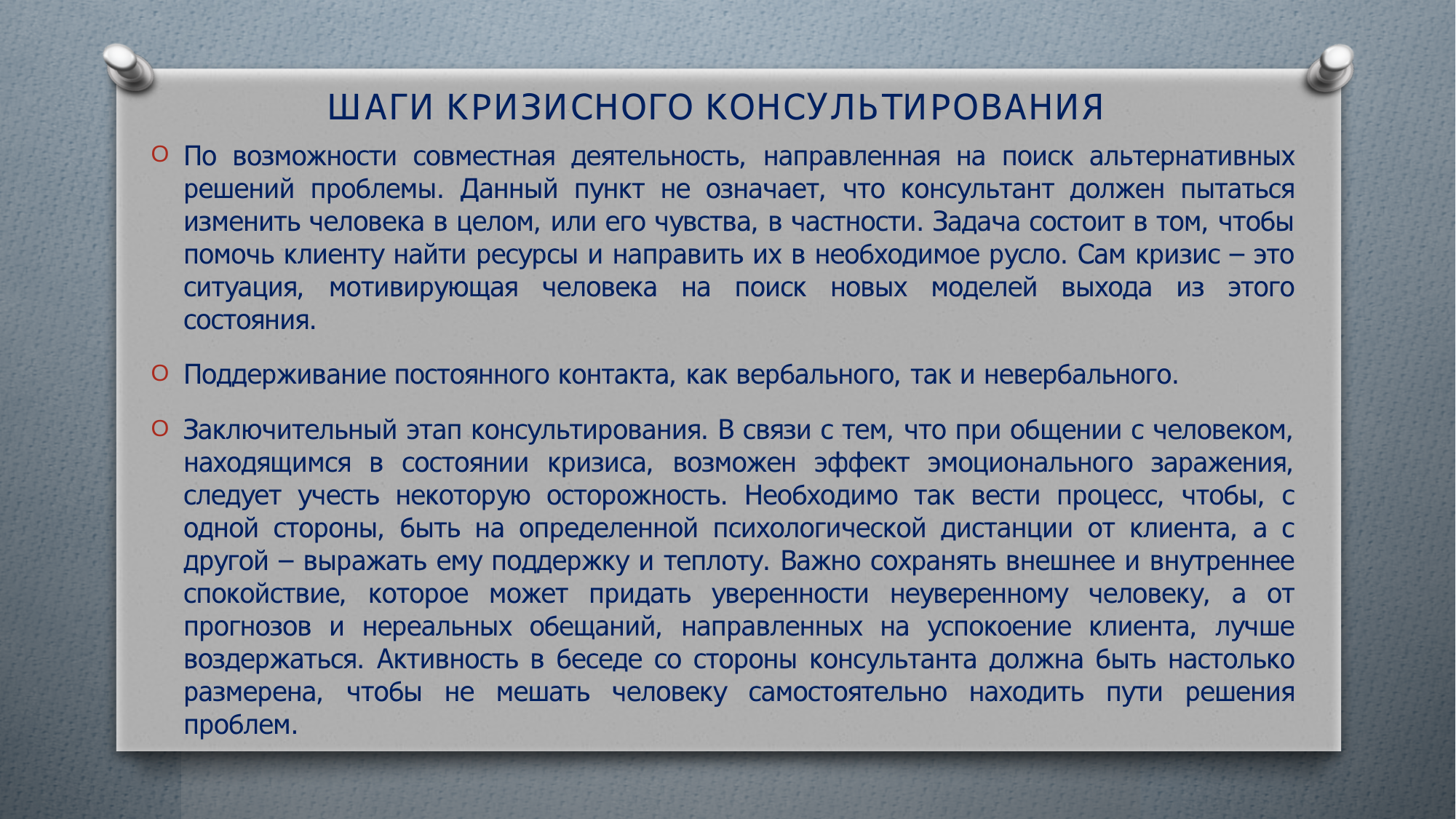

# ШАГИ КРИЗИСНОГО КОНСУЛЬТИРОВАНИЯ
По возможности совместная деятельность, направленная на поиск альтернативных решений проблемы. Данный пункт не означает, что консультант должен пытаться изменить человека в целом, или его чувства, в частности. Задача состоит в том, чтобы помочь клиенту найти ресурсы и направить их в необходимое русло. Сам кризис – это ситуация, мотивирующая человека на поиск новых моделей выхода из этого состояния.

Поддерживание постоянного контакта, как вербального, так и невербального.

Заключительный этап консультирования. В связи с тем, что при общении с человеком, находящимся в состоянии кризиса, возможен эффект эмоционального заражения, следует учесть некоторую осторожность. Необходимо так вести процесс, чтобы, с одной стороны, быть на определенной психологической дистанции от клиента, а с другой – выражать ему поддержку и теплоту. Важно сохранять внешнее и внутреннее спокойствие, которое может придать уверенности неуверенному человеку, а от прогнозов и нереальных обещаний, направленных на успокоение клиента, лучше воздержаться. Активность в беседе со стороны консультанта должна быть настолько размерена, чтобы не мешать человеку самостоятельно находить пути решения проблем.